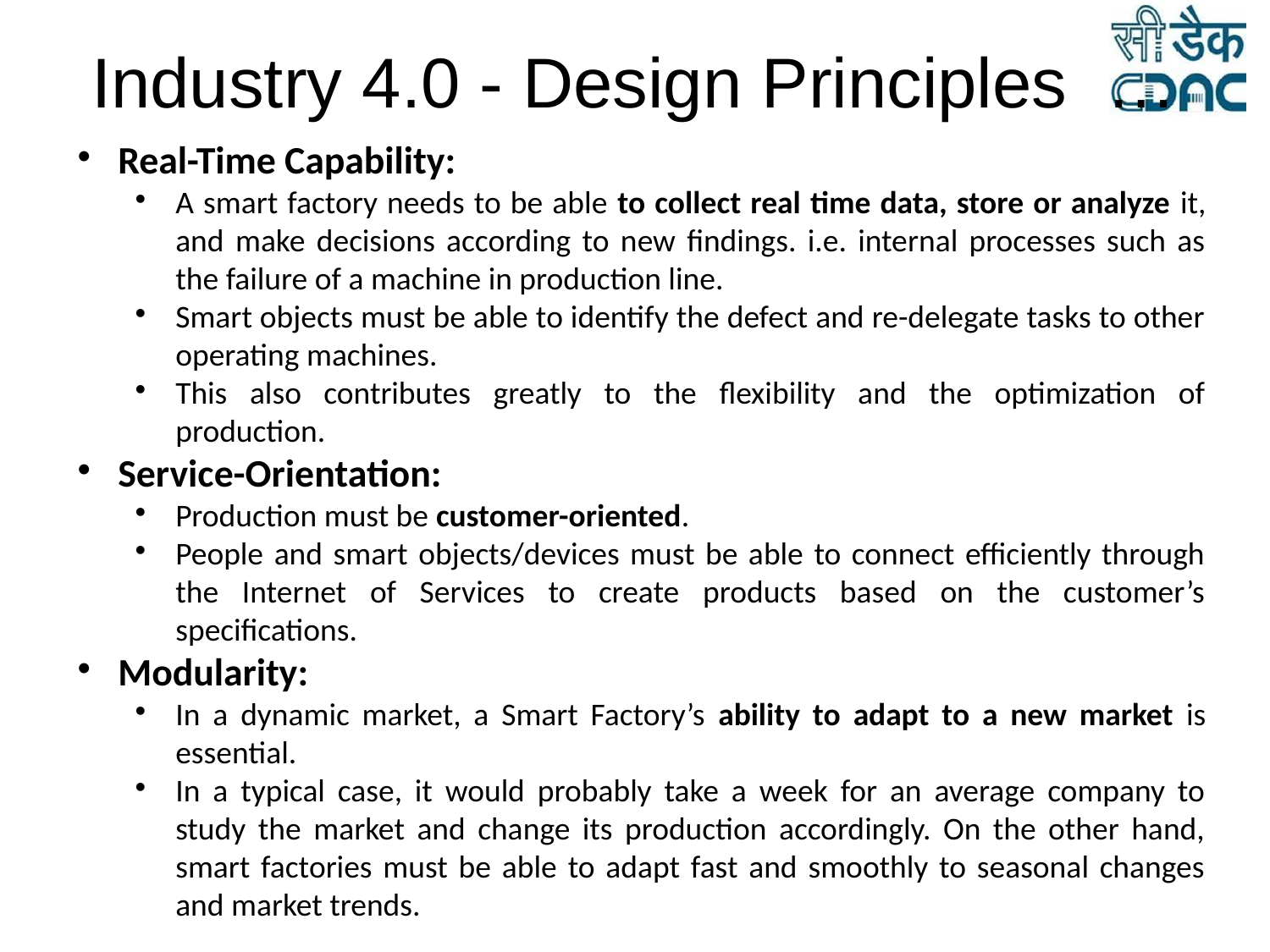

Industry 4.0 - Design Principles  …
Real-Time Capability:
A smart factory needs to be able to collect real time data, store or analyze it, and make decisions according to new findings. i.e. internal processes such as the failure of a machine in production line.
Smart objects must be able to identify the defect and re-delegate tasks to other operating machines.
This also contributes greatly to the flexibility and the optimization of production.
Service-Orientation:
Production must be customer-oriented.
People and smart objects/devices must be able to connect efficiently through the Internet of Services to create products based on the customer’s specifications.
Modularity:
In a dynamic market, a Smart Factory’s ability to adapt to a new market is essential.
In a typical case, it would probably take a week for an average company to study the market and change its production accordingly. On the other hand, smart factories must be able to adapt fast and smoothly to seasonal changes and market trends.